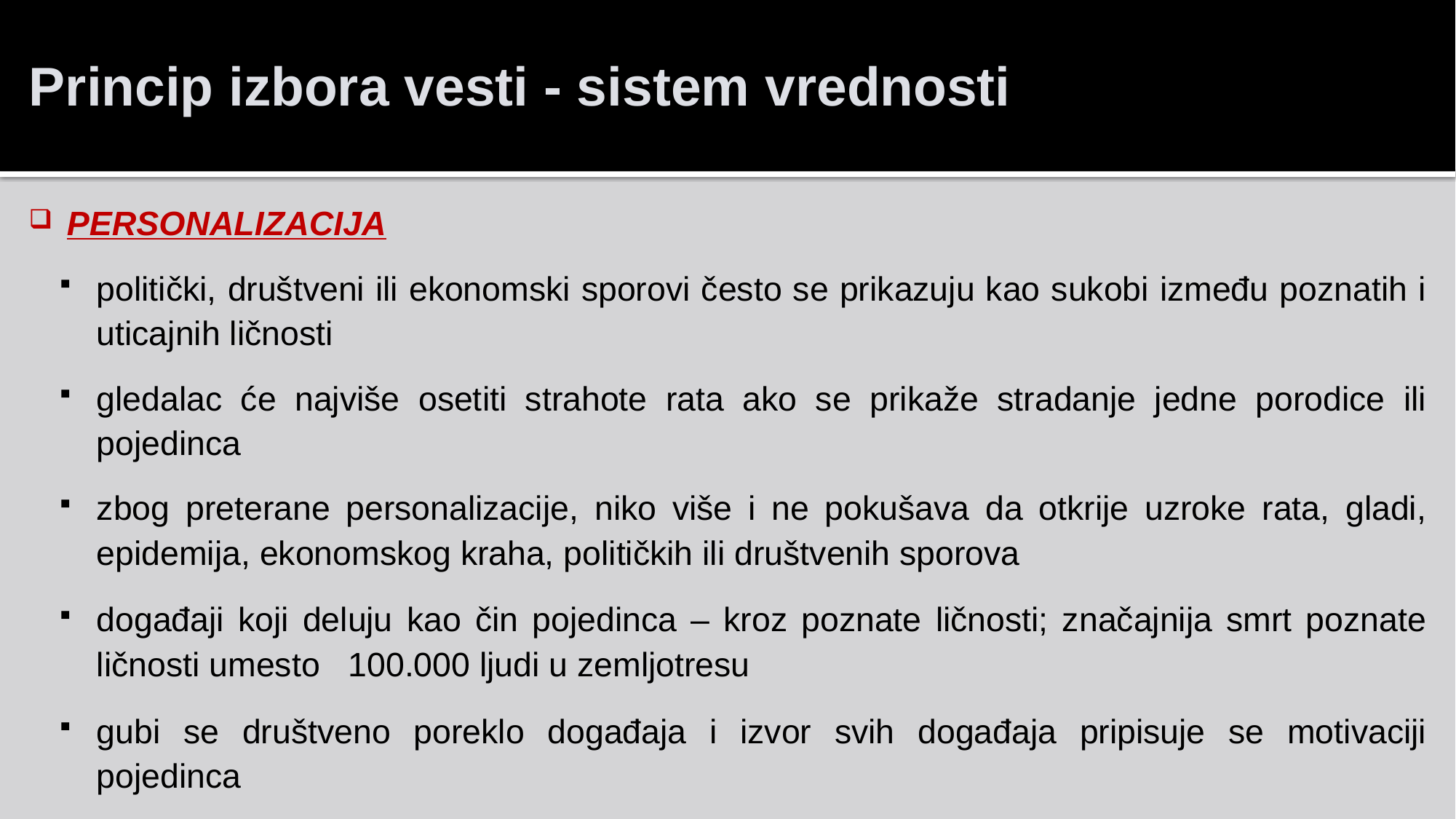

# Princip izbora vesti - sistem vrednosti
PERSONALIZACIJA

politički, društveni ili ekonomski sporovi često se prikazuju kao sukobi između poznatih i uticajnih ličnosti

gledalac će najviše osetiti strahote rata ako se prikaže stradanje jedne porodice ili pojedinca

zbog preterane personalizacije, niko više i ne pokušava da otkrije uzroke rata, gladi, epidemija, ekonomskog kraha, političkih ili društvenih sporova

događaji koji deluju kao čin pojedinca – kroz poznate ličnosti; značajnija smrt poznate ličnosti umesto   100.000 ljudi u zemljotresu

gubi se društveno poreklo događaja i izvor svih događaja pripisuje se motivaciji pojedinca